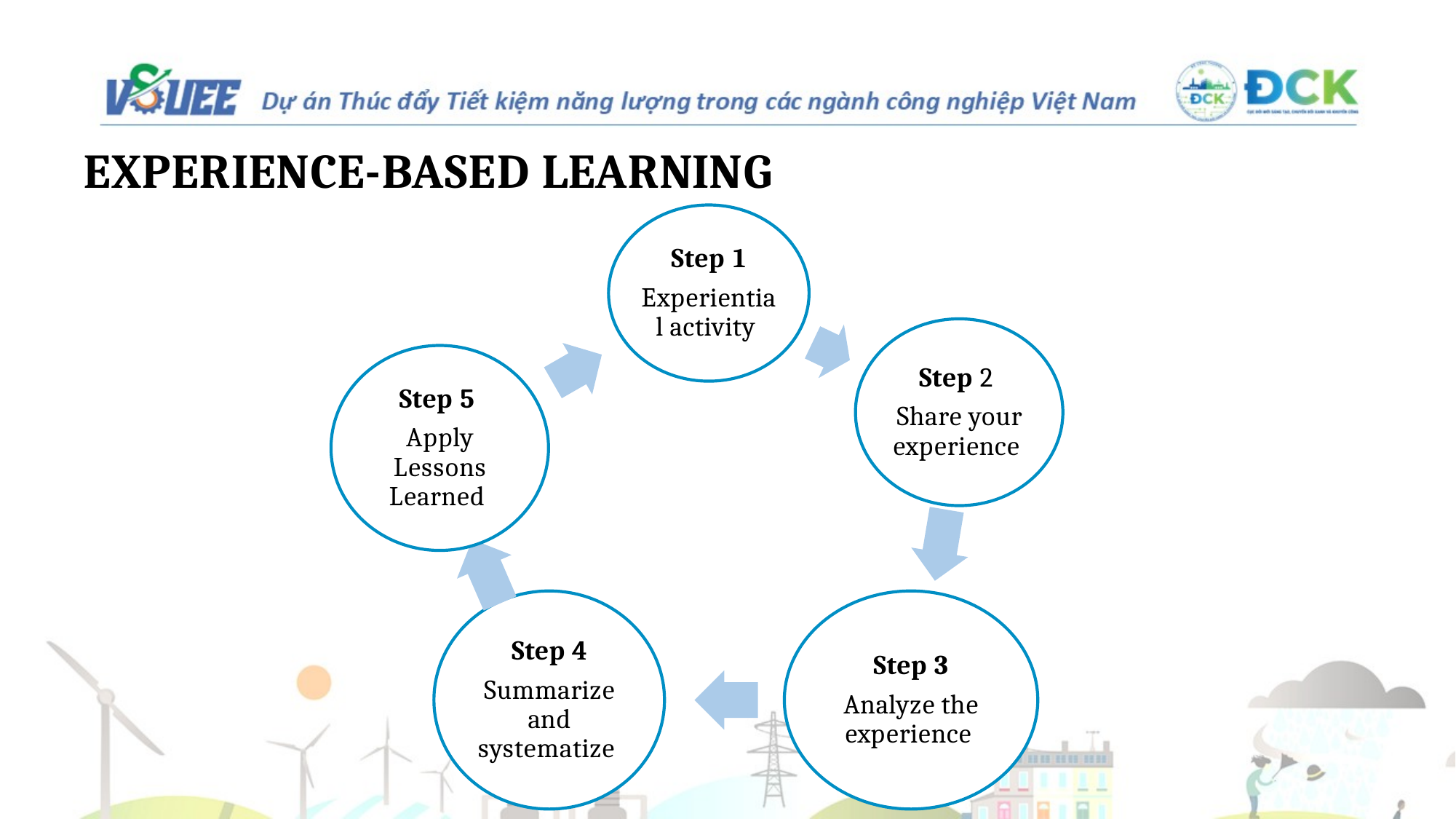

# EXPERIENCE-BASED LEARNING
Step 1
Experiential activity

Step 2
Share your experience

Step 3
Analyze the experience

Step 4
Summarize and systematize

Step 5
Apply Lessons Learned